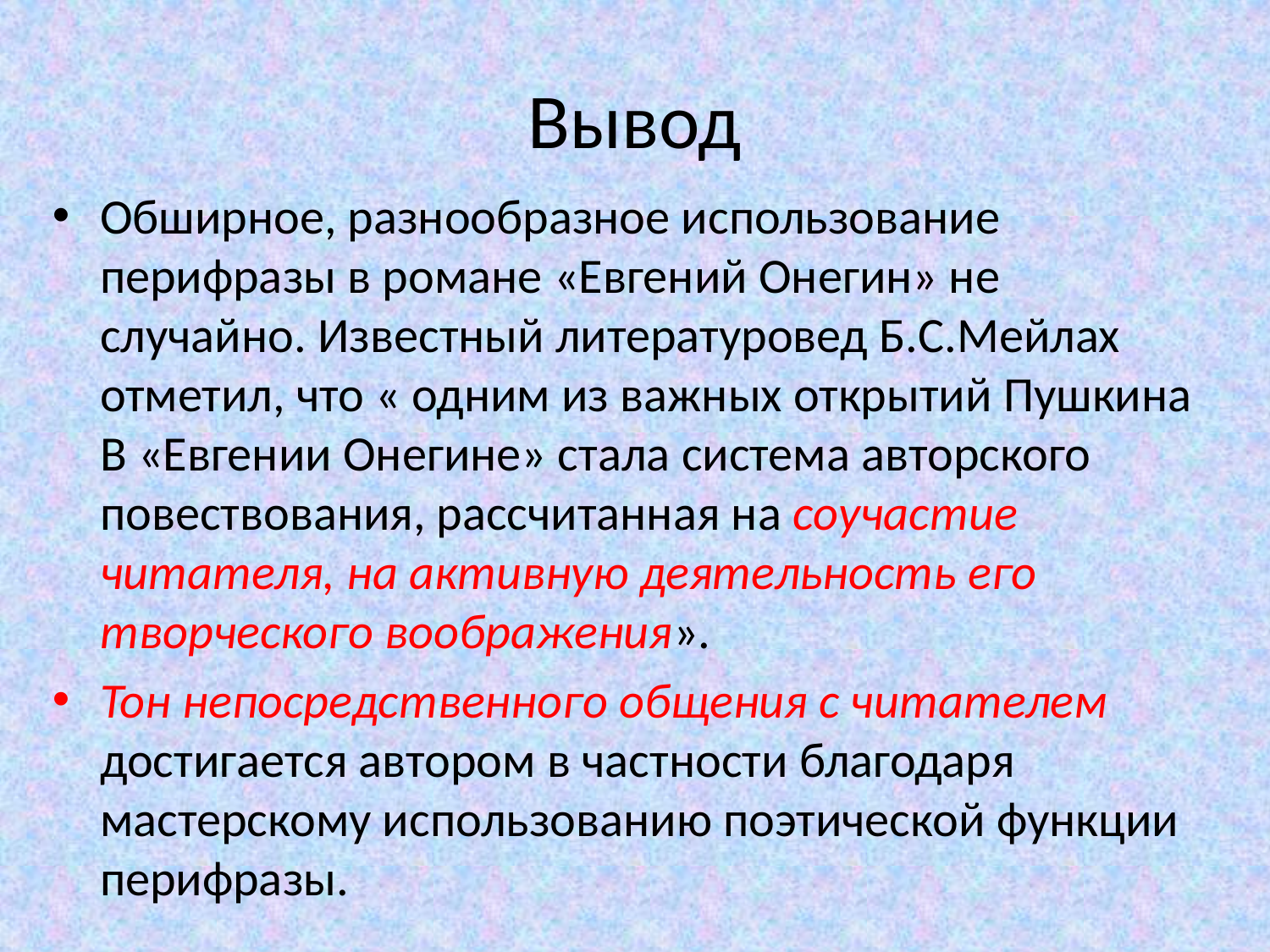

# Вывод
Обширное, разнообразное использование перифразы в романе «Евгений Онегин» не случайно. Известный литературовед Б.С.Мейлах отметил, что « одним из важных открытий Пушкина В «Евгении Онегине» стала система авторского повествования, рассчитанная на соучастие читателя, на активную деятельность его творческого воображения».
Тон непосредственного общения с читателем достигается автором в частности благодаря мастерскому использованию поэтической функции перифразы.